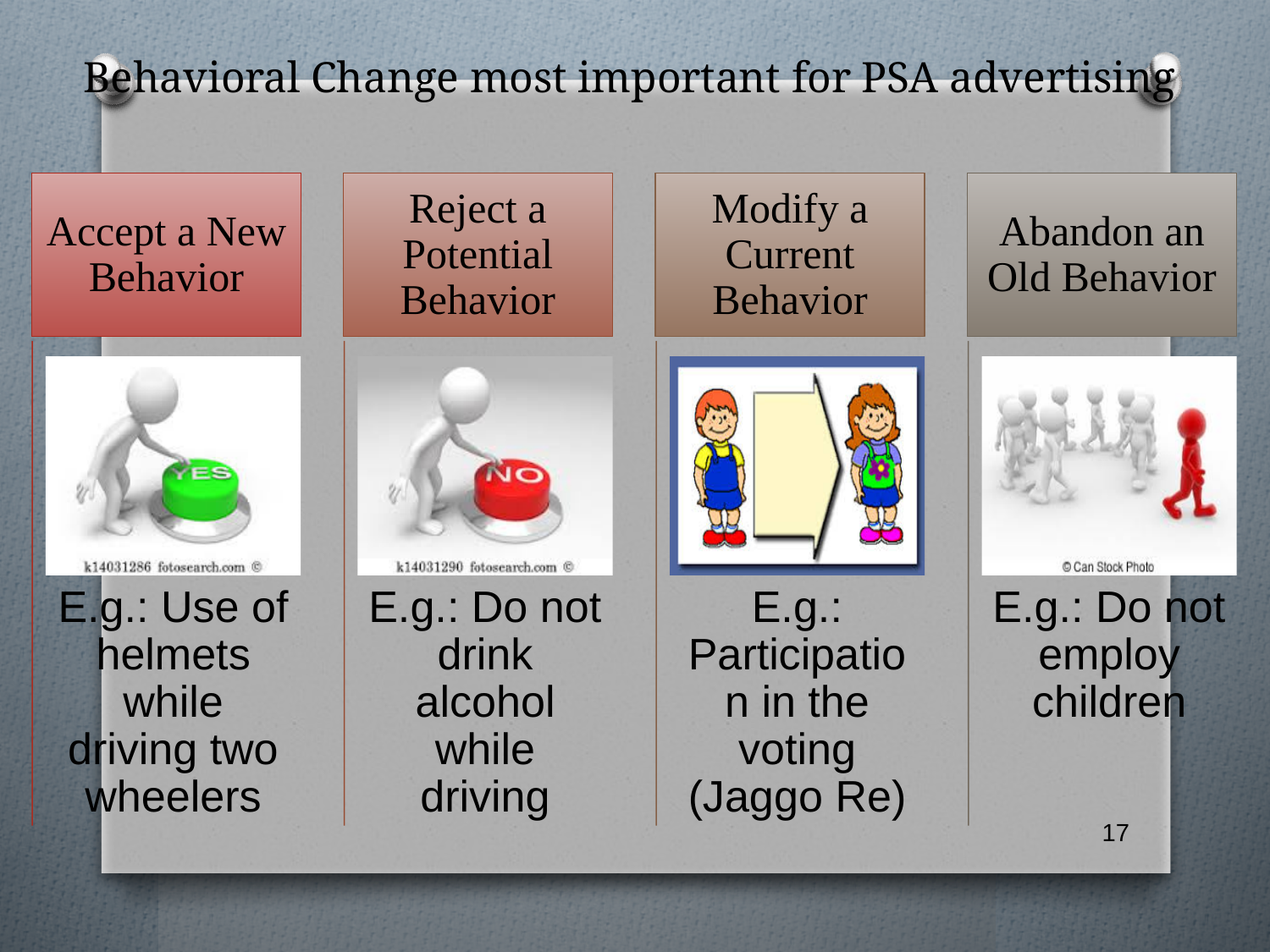

# Behavioral Change most important for PSA advertising
E.g.: Use of helmets while driving two wheelers
Accept a New Behavior
E.g.: Do not drink alcohol while driving
Reject a Potential Behavior
E.g.: Participation in the voting (Jaggo Re)
Modify a Current Behavior
E.g.: Do not employ children
Abandon an Old Behavior
17